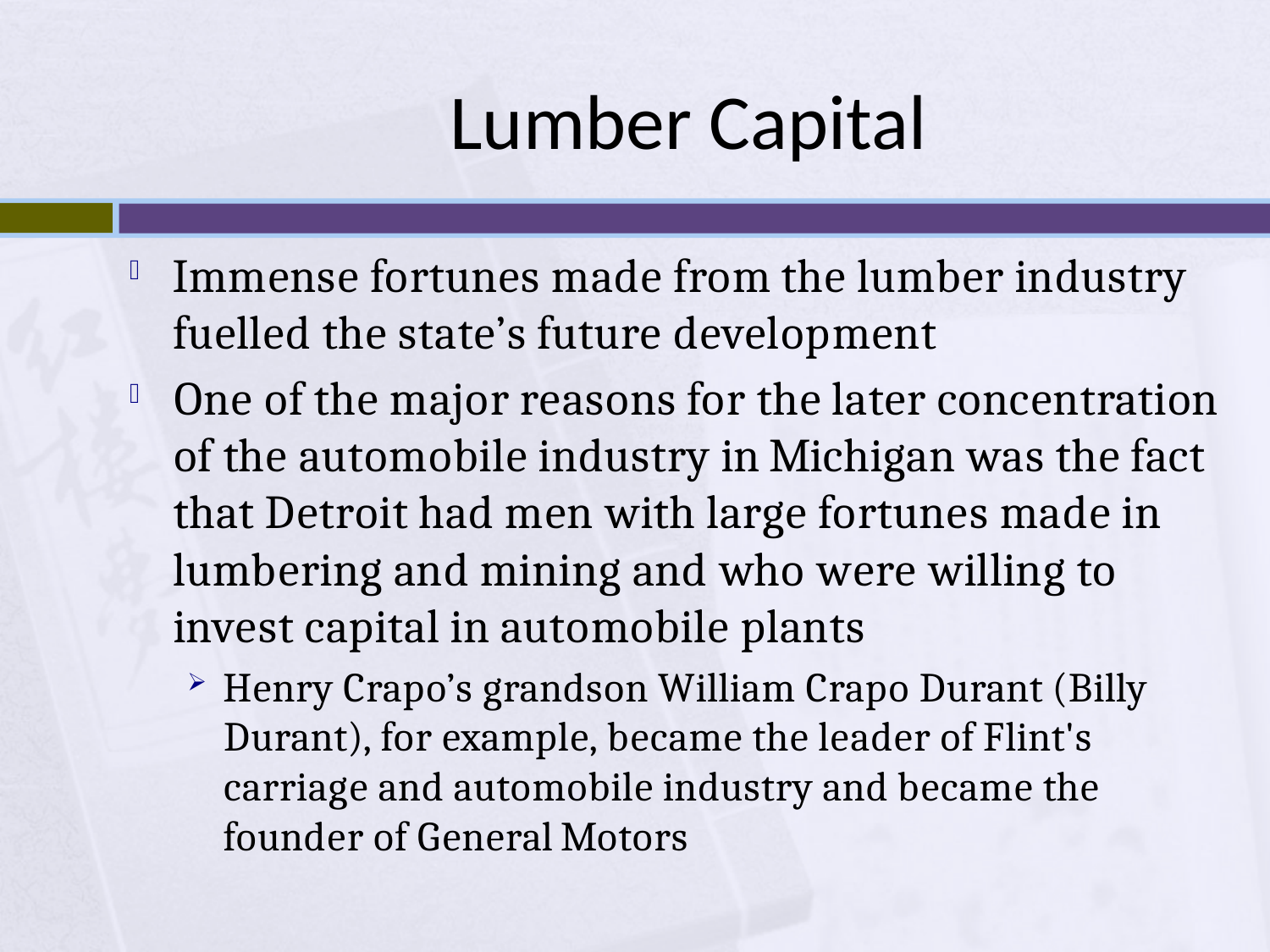

# Lumber Capital
Immense fortunes made from the lumber industry fuelled the state’s future development
One of the major reasons for the later concentration of the automobile industry in Michigan was the fact that Detroit had men with large fortunes made in lumbering and mining and who were willing to invest capital in automobile plants
Henry Crapo’s grandson William Crapo Durant (Billy Durant), for example, became the leader of Flint's carriage and automobile industry and became the founder of General Motors